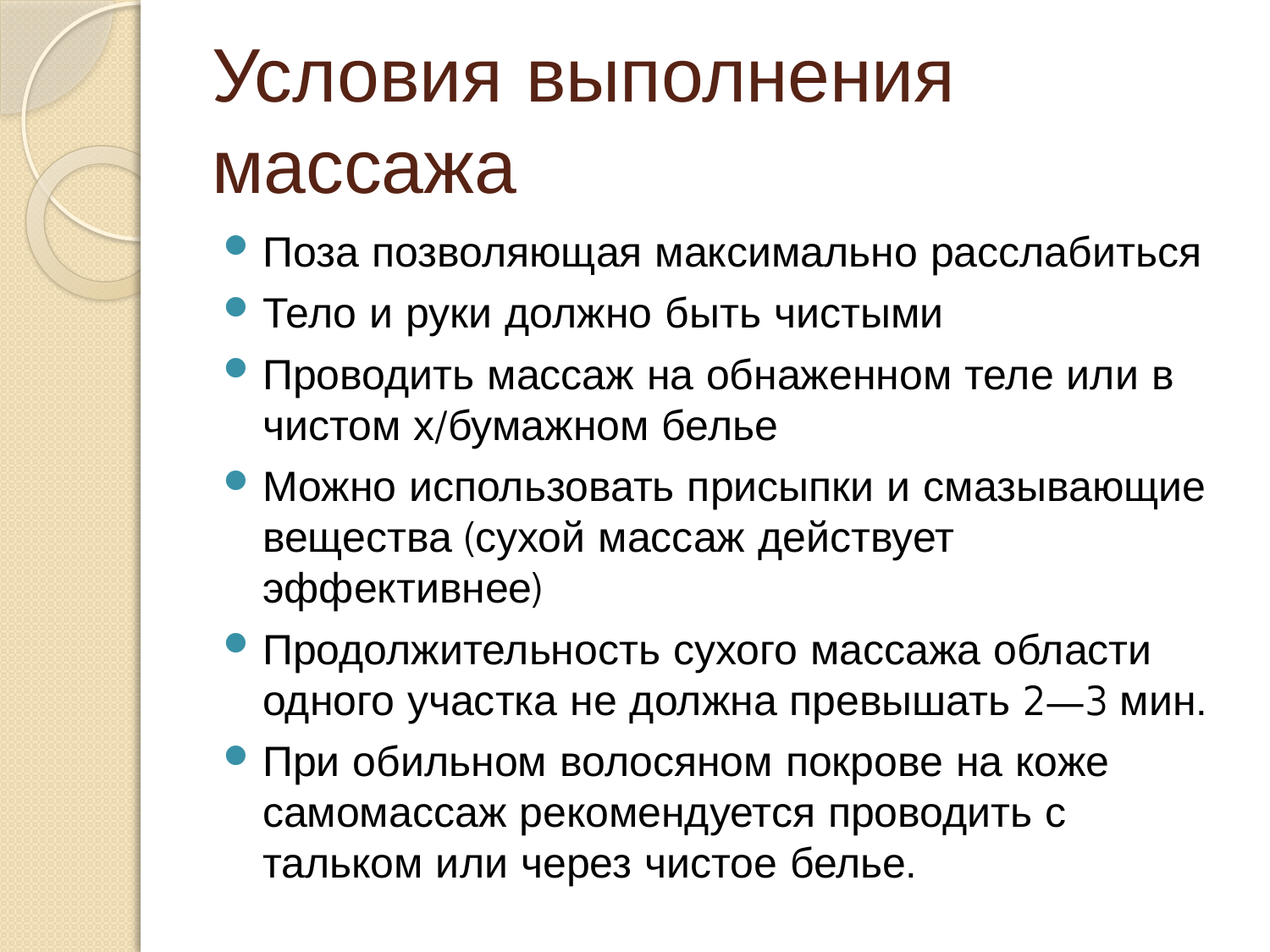

# Условия выполнения массажа
Поза позволяющая максимально расслабиться
Тело и руки должно быть чистыми
Проводить массаж на обнаженном теле или в чистом х/бумажном белье
Можно использовать присыпки и смазывающие вещества (сухой массаж действует эффективнее)
Продолжительность сухого массажа области одного участка не должна превышать 2—3 мин.
При обильном волосяном покрове на коже самомассаж рекомендуется проводить с тальком или через чистое белье.